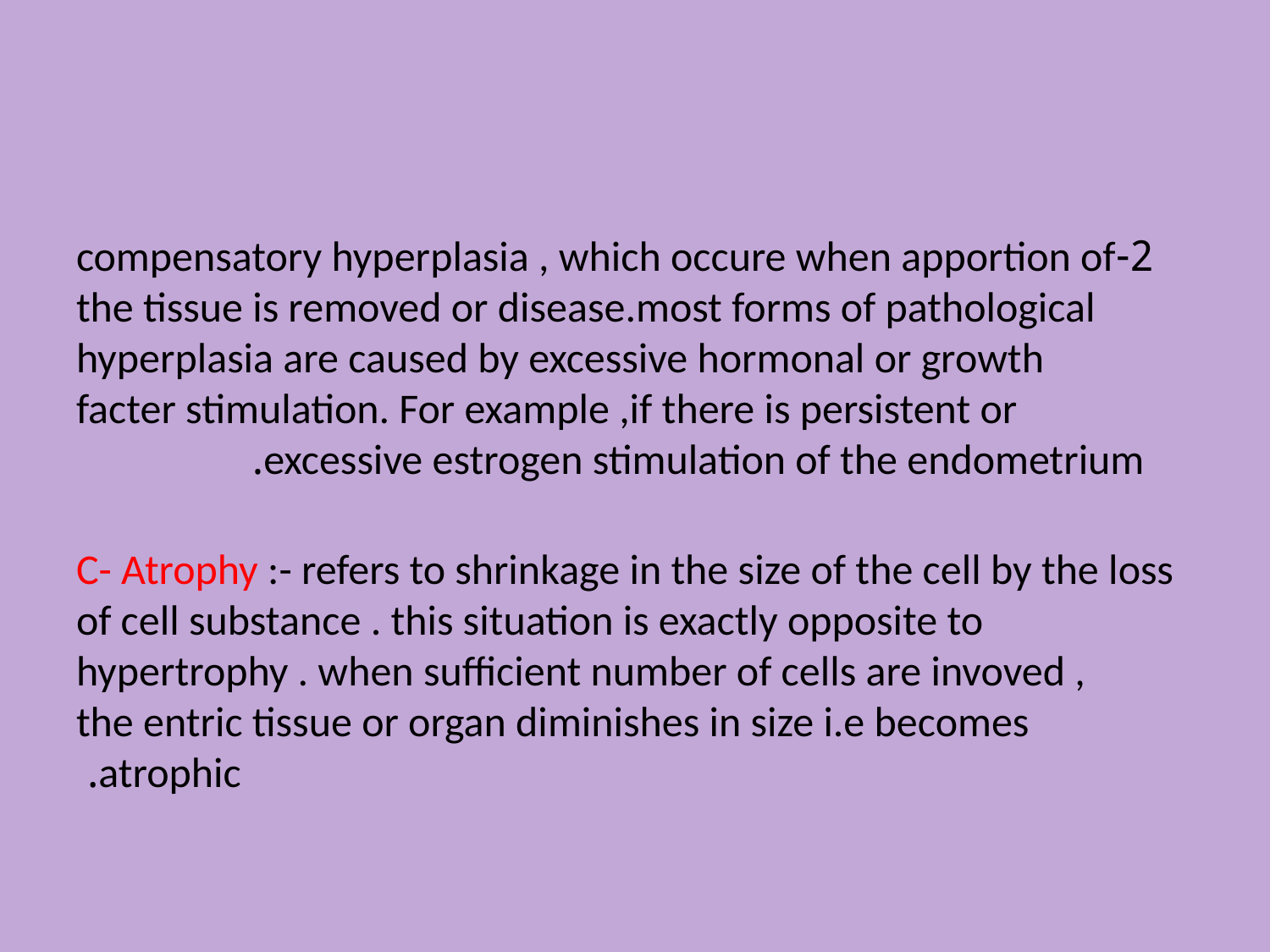

#
2-compensatory hyperplasia , which occure when apportion of the tissue is removed or disease.most forms of pathological hyperplasia are caused by excessive hormonal or growth facter stimulation. For example ,if there is persistent or excessive estrogen stimulation of the endometrium.
C- Atrophy :- refers to shrinkage in the size of the cell by the loss of cell substance . this situation is exactly opposite to hypertrophy . when sufficient number of cells are invoved , the entric tissue or organ diminishes in size i.e becomes atrophic.